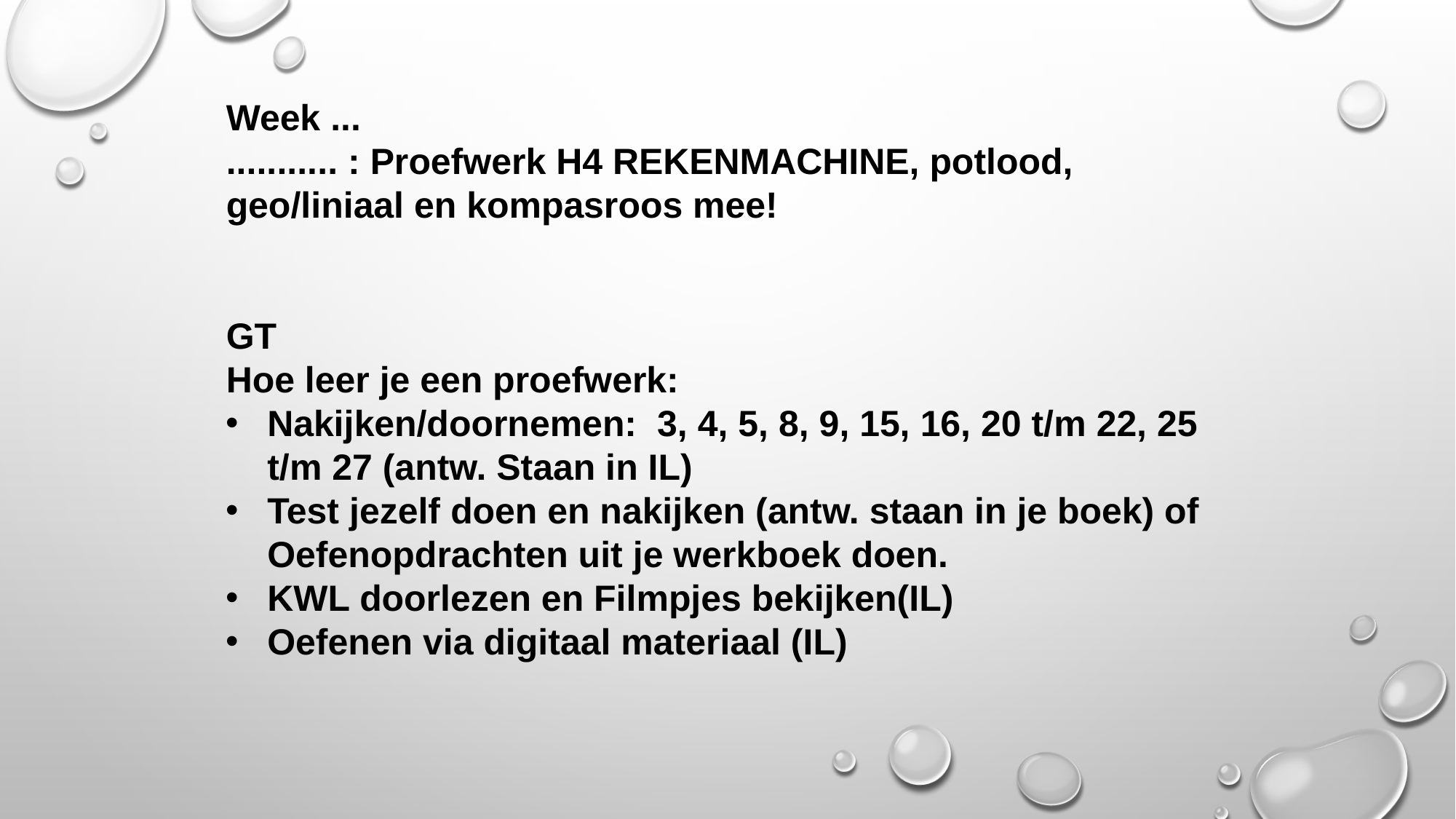

Week ...​
........... : Proefwerk H4 REKENMACHINE, potlood, geo/liniaal en kompasroos mee! ​
​
​
GT
Hoe leer je een proefwerk:​​
Nakijken/doornemen:  3, 4, 5, 8, 9, 15, 16, 20 t/m 22, 25 t/m 27 (antw. Staan in IL)
Test jezelf doen en nakijken (antw. staan in je boek) of Oefenopdrachten uit je werkboek doen.​
KWL doorlezen en Filmpjes bekijken(IL)​
Oefenen via digitaal materiaal (IL)​